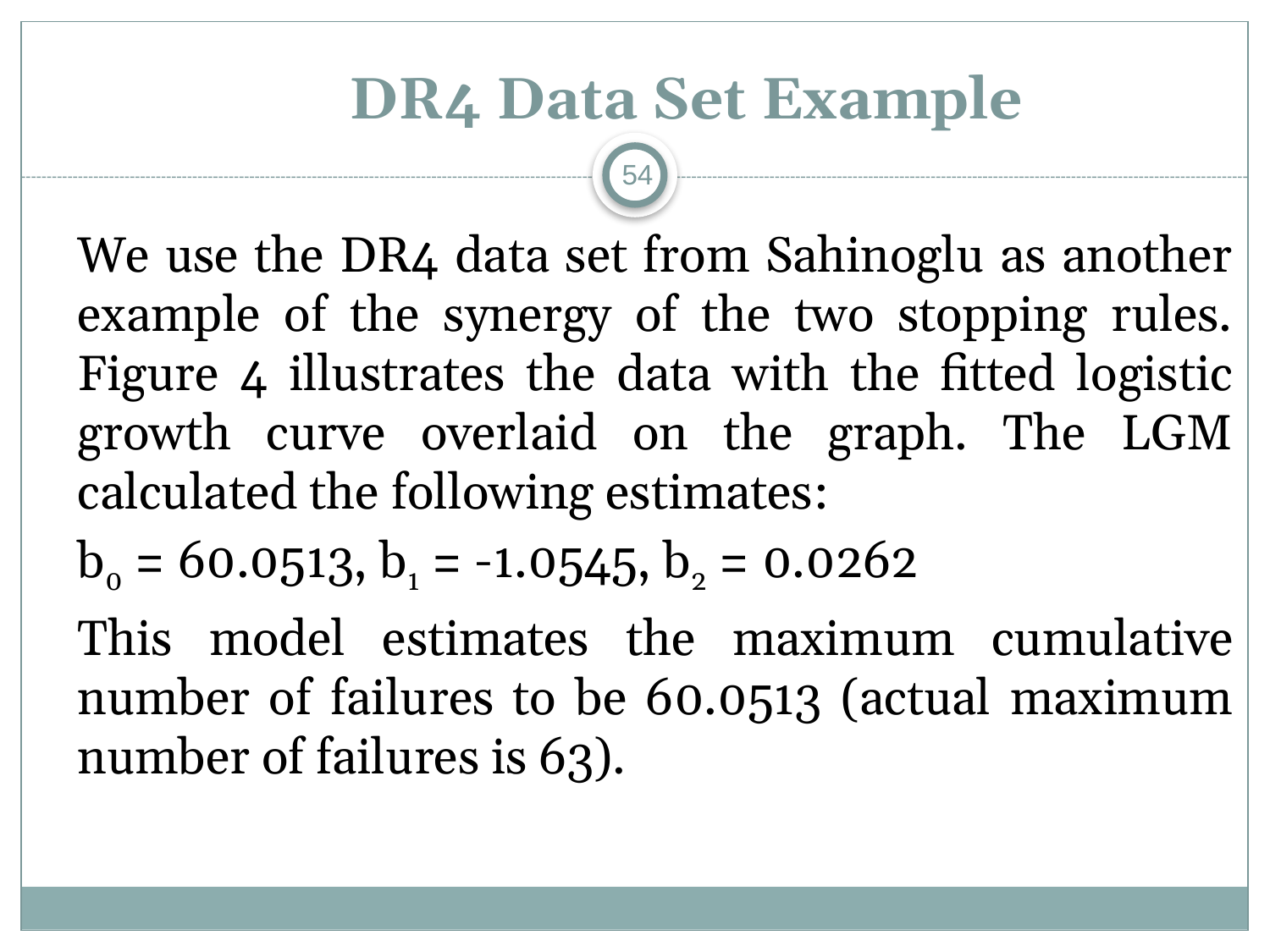

# DR4 Data Set Example
54
We use the DR4 data set from Sahinoglu as another example of the synergy of the two stopping rules. Figure 4 illustrates the data with the fitted logistic growth curve overlaid on the graph. The LGM calculated the following estimates:
b0 = 60.0513, b1 = -1.0545, b2 = 0.0262
This model estimates the maximum cumulative number of failures to be 60.0513 (actual maximum number of failures is 63).